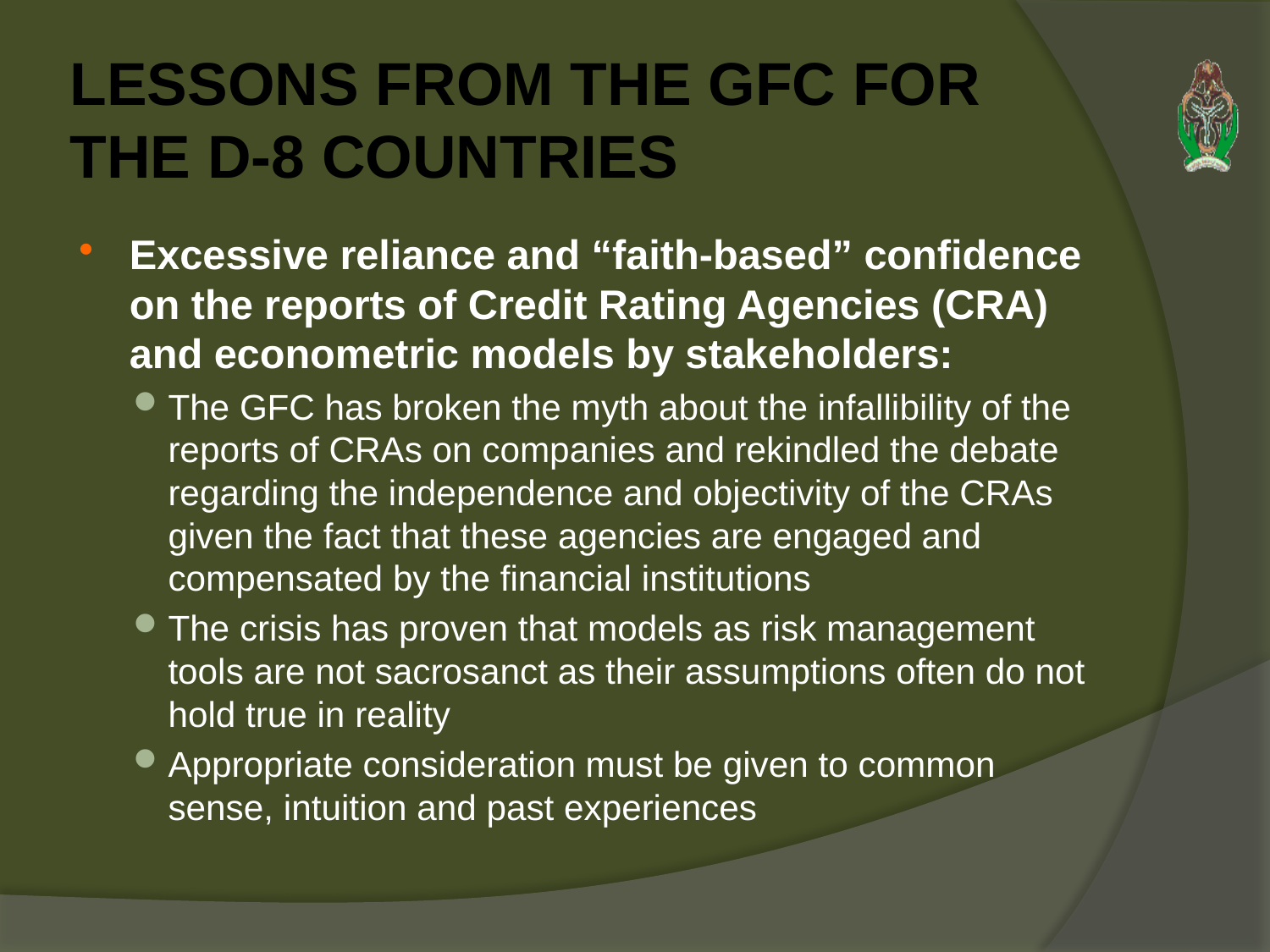

# LESSONS FROM THE GFC FOR THE D-8 COUNTRIES
Excessive reliance and “faith-based” confidence on the reports of Credit Rating Agencies (CRA) and econometric models by stakeholders:
The GFC has broken the myth about the infallibility of the reports of CRAs on companies and rekindled the debate regarding the independence and objectivity of the CRAs given the fact that these agencies are engaged and compensated by the financial institutions
The crisis has proven that models as risk management tools are not sacrosanct as their assumptions often do not hold true in reality
Appropriate consideration must be given to common sense, intuition and past experiences